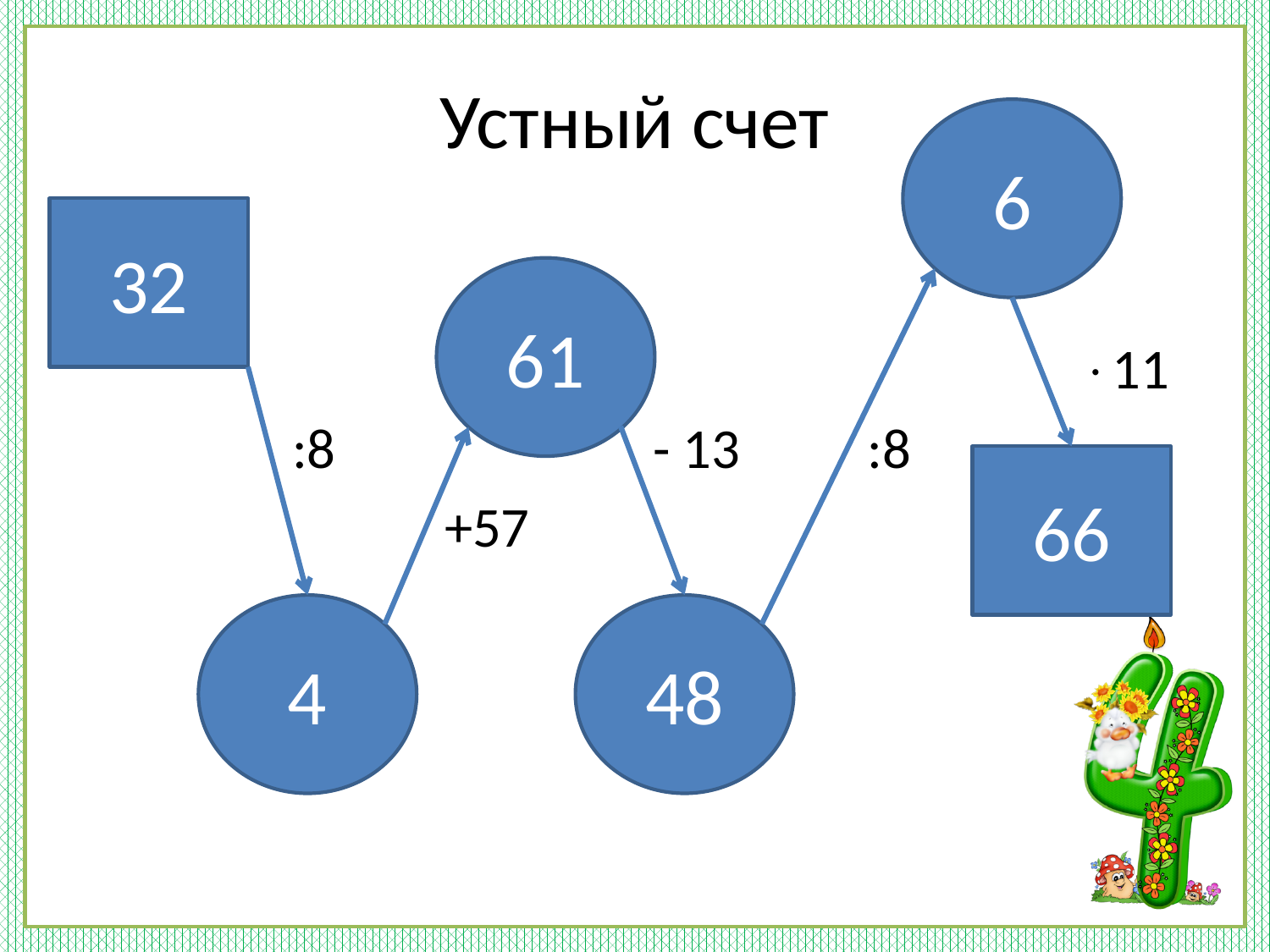

# Устный счет
6

                                                                               ⋅11
                 :8                         - 13          :8
                             +57
32
61
66
4
48